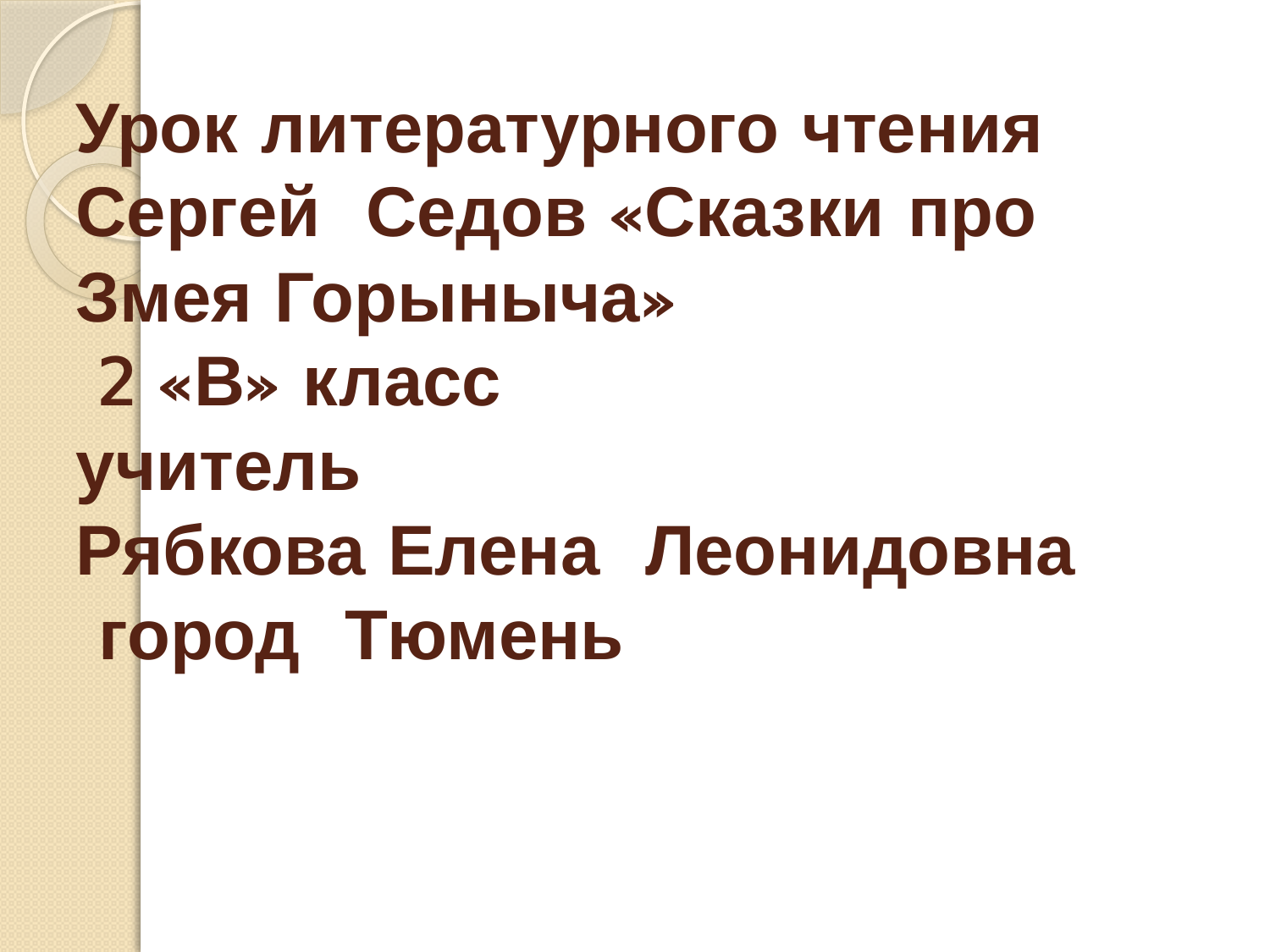

# Урок литературного чтения Сергей  Седов «Сказки про Змея Горыныча» 2 «В» класс учитель Рябкова Елена  Леонидовна город  Тюмень